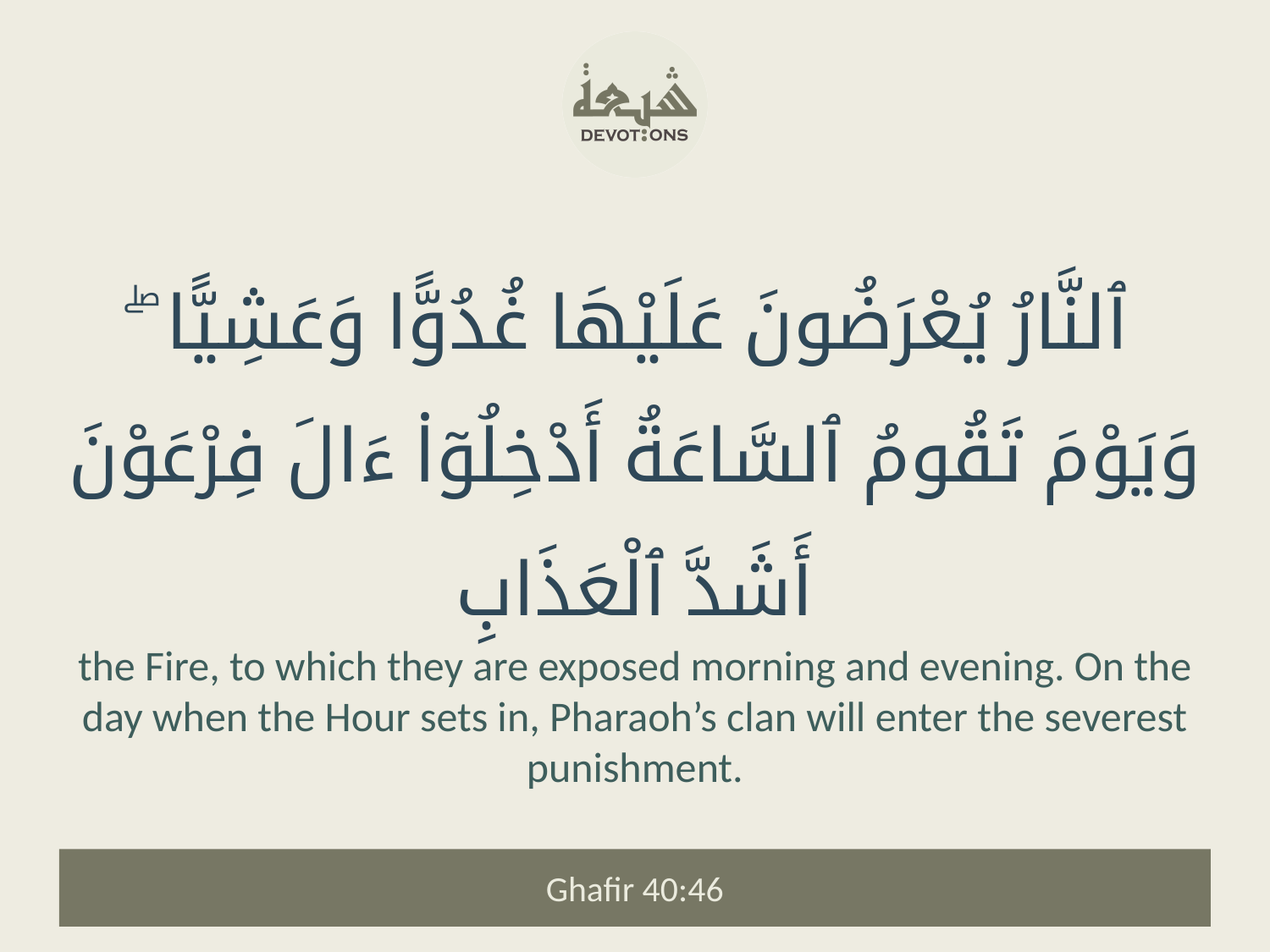

ٱلنَّارُ يُعْرَضُونَ عَلَيْهَا غُدُوًّا وَعَشِيًّا ۖ وَيَوْمَ تَقُومُ ٱلسَّاعَةُ أَدْخِلُوٓا۟ ءَالَ فِرْعَوْنَ أَشَدَّ ٱلْعَذَابِ
the Fire, to which they are exposed morning and evening. On the day when the Hour sets in, Pharaoh’s clan will enter the severest punishment.
Ghafir 40:46